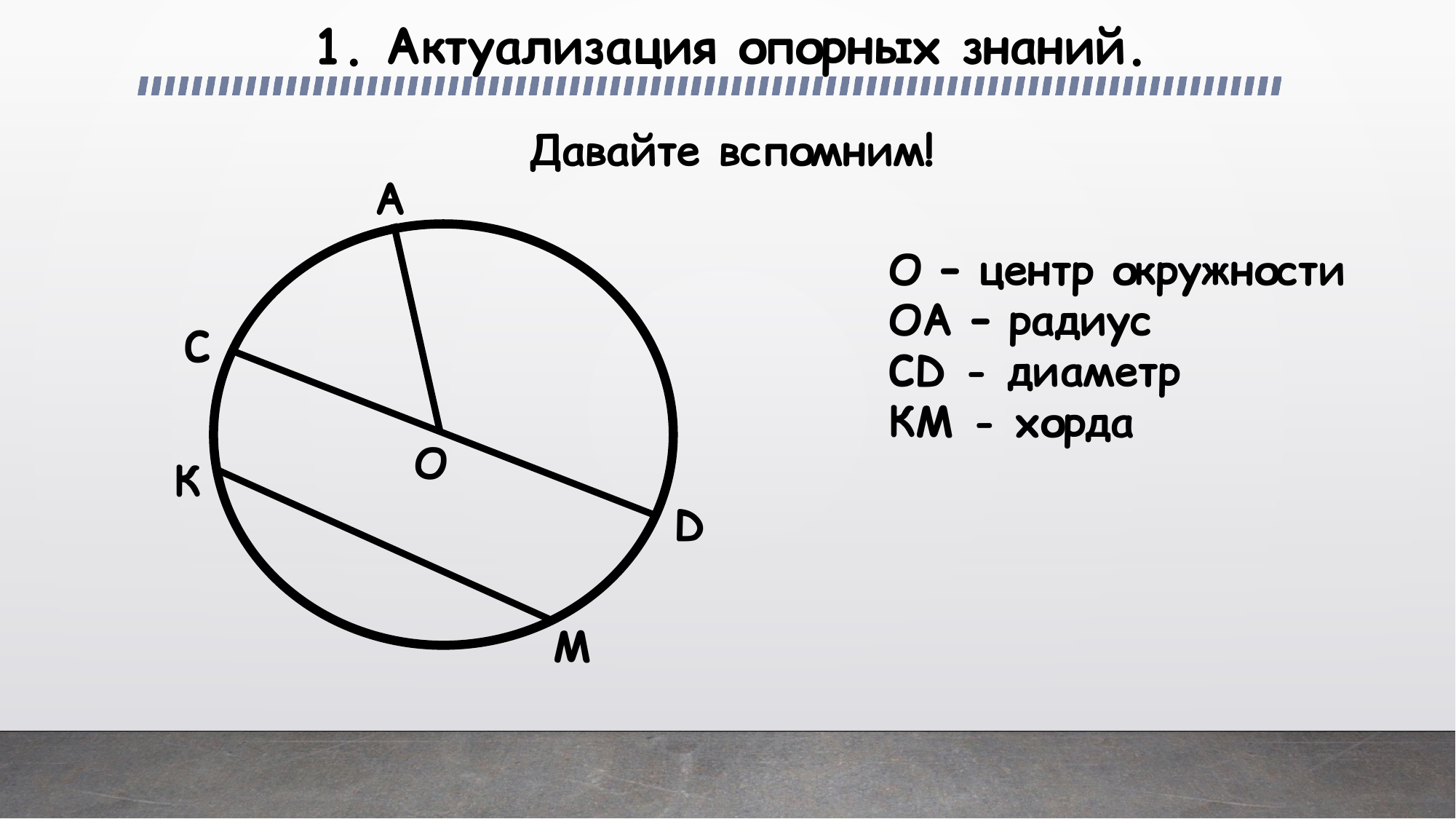

1. Актуализация опорных знаний.
Давайте вспомним!
А

О – центр окружности
ОА – радиус
СD - диаметр
КМ - хорда
С
О
К
D
М